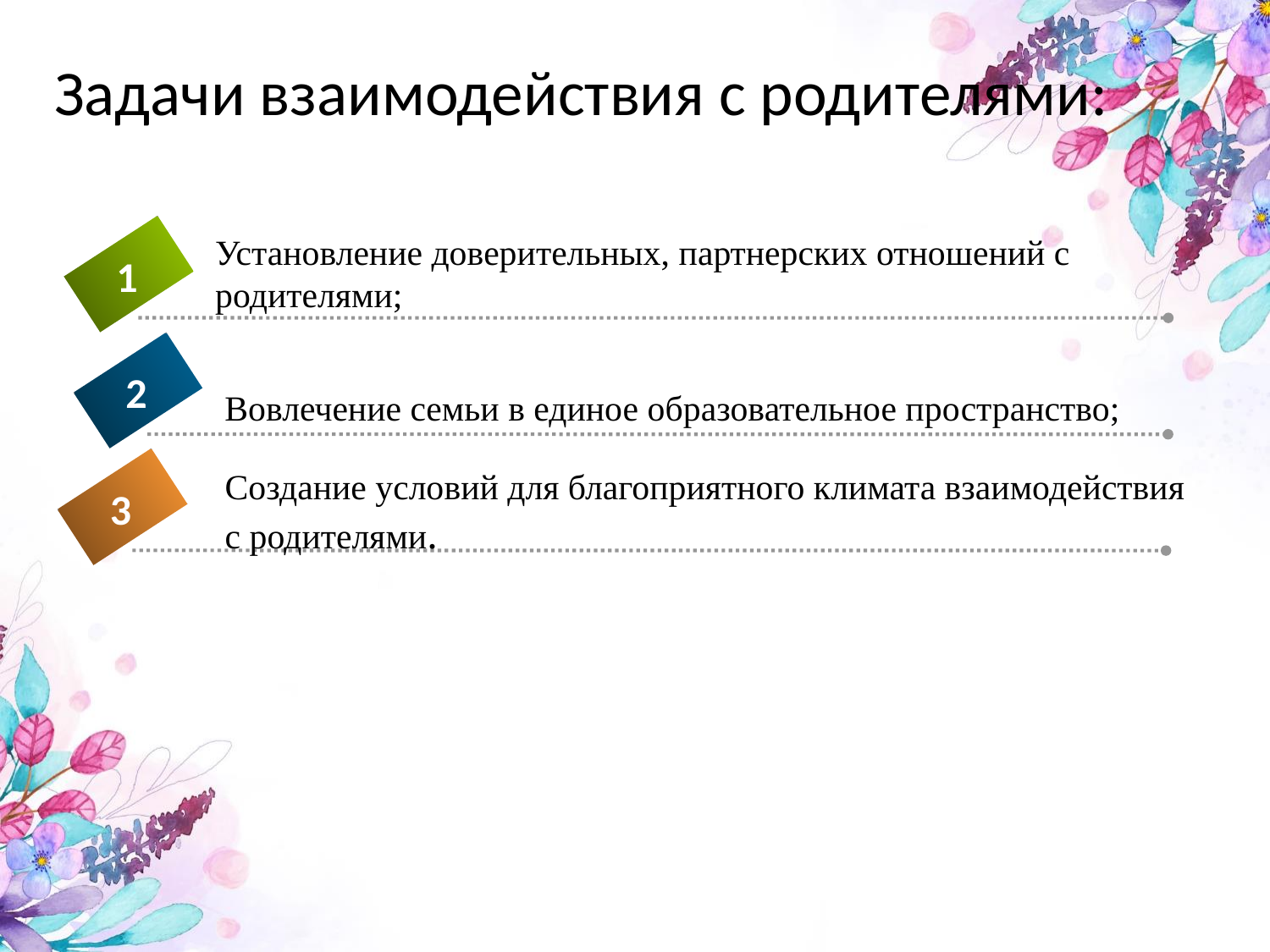

# Задачи взаимодействия с родителями:
Установление доверительных, партнерских отношений с родителями;

1

2
Вовлечение семьи в единое образовательное пространство;

Создание условий для благоприятного климата взаимодействия с родителями.

3